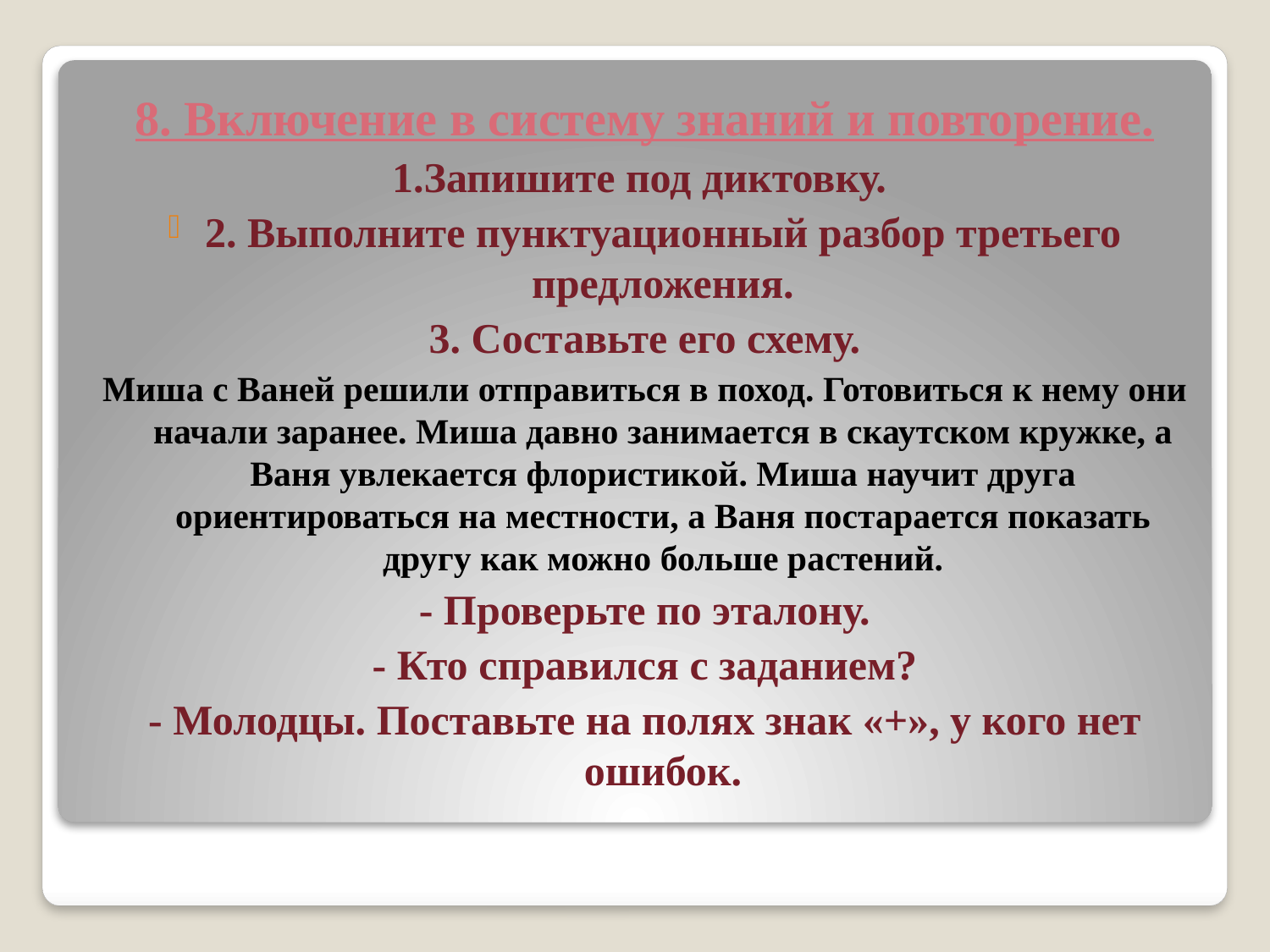

8. Включение в систему знаний и повторение.
1.Запишите под диктовку.
2. Выполните пунктуационный разбор третьего предложения.
3. Составьте его схему.
Миша с Ваней решили отправиться в поход. Готовиться к нему они начали заранее. Миша давно занимается в скаутском кружке, а Ваня увлекается флористикой. Миша научит друга ориентироваться на местности, а Ваня постарается показать другу как можно больше растений.
- Проверьте по эталону.
- Кто справился с заданием?
- Молодцы. Поставьте на полях знак «+», у кого нет ошибок.